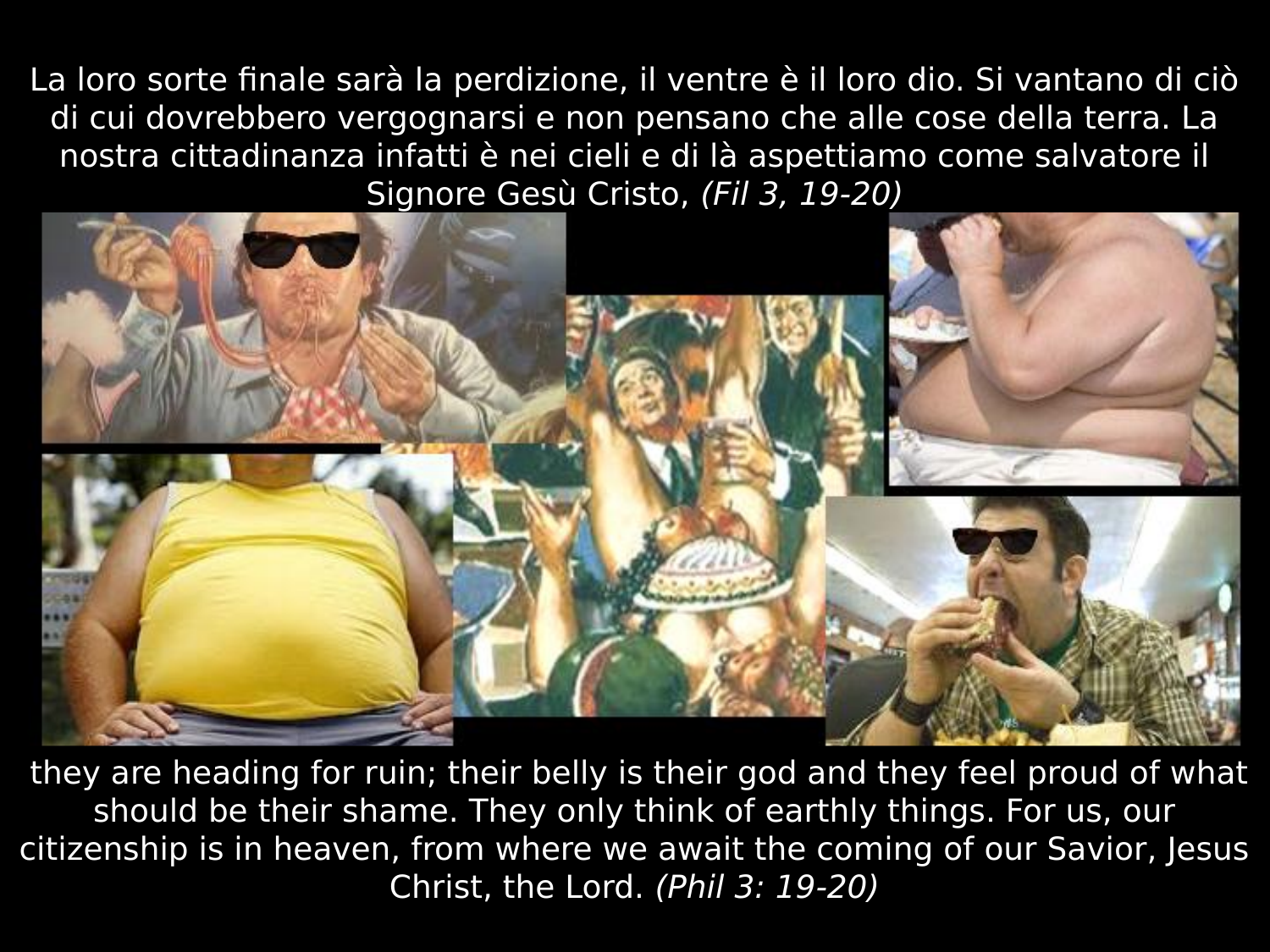

La loro sorte finale sarà la perdizione, il ventre è il loro dio. Si vantano di ciò di cui dovrebbero vergognarsi e non pensano che alle cose della terra. La nostra cittadinanza infatti è nei cieli e di là aspettiamo come salvatore il Signore Gesù Cristo, (Fil 3, 19-20)
 they are heading for ruin; their belly is their god and they feel proud of what should be their shame. They only think of earthly things. For us, our citizenship is in heaven, from where we await the coming of our Savior, Jesus Christ, the Lord. (Phil 3: 19-20)